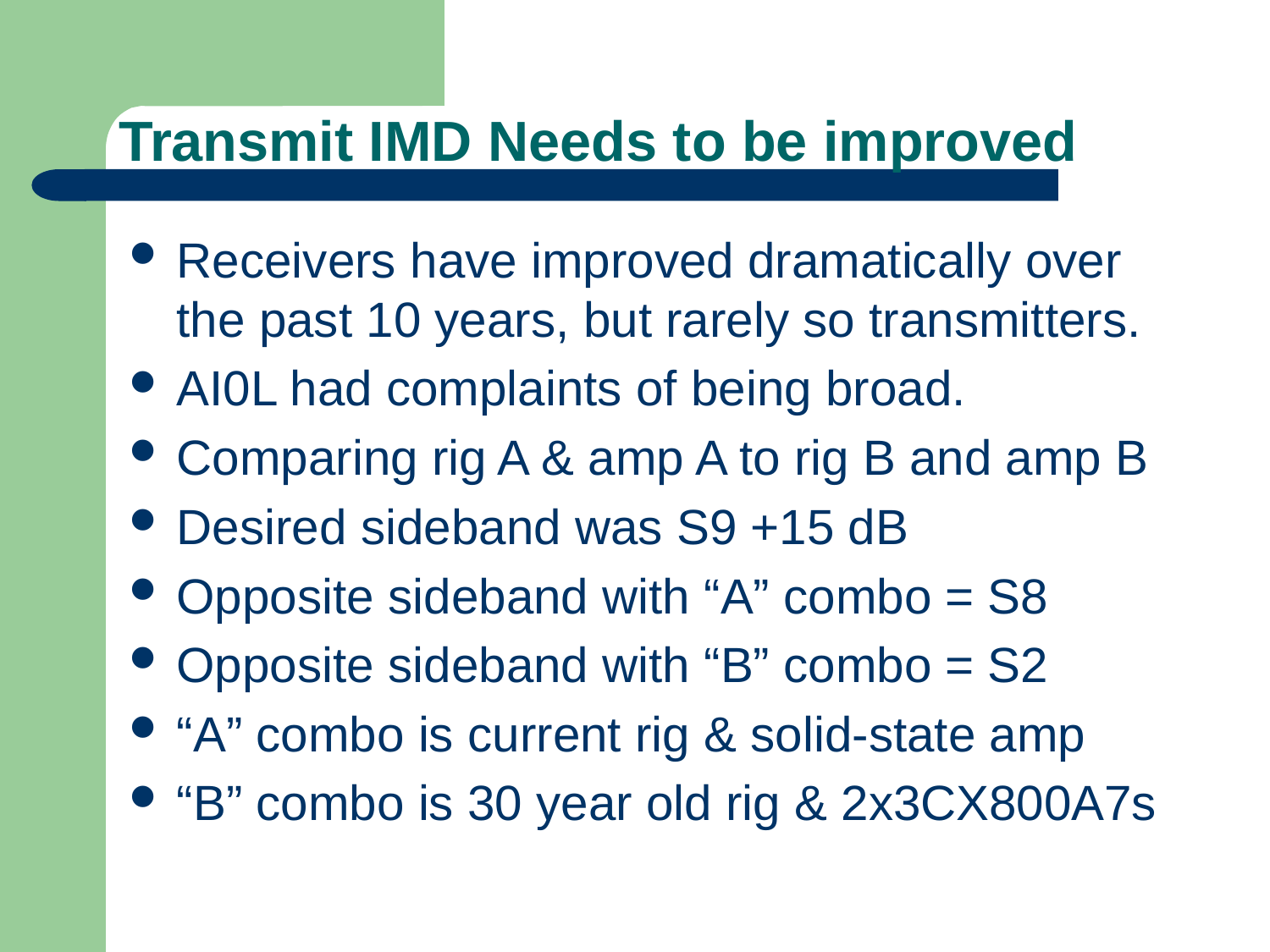

# Transmit IMD Needs to be improved
Receivers have improved dramatically over the past 10 years, but rarely so transmitters.
AI0L had complaints of being broad.
Comparing rig A & amp A to rig B and amp B
Desired sideband was S9 +15 dB
Opposite sideband with “A” combo = S8
Opposite sideband with “B” combo = S2
“A” combo is current rig & solid-state amp
“B” combo is 30 year old rig & 2x3CX800A7s